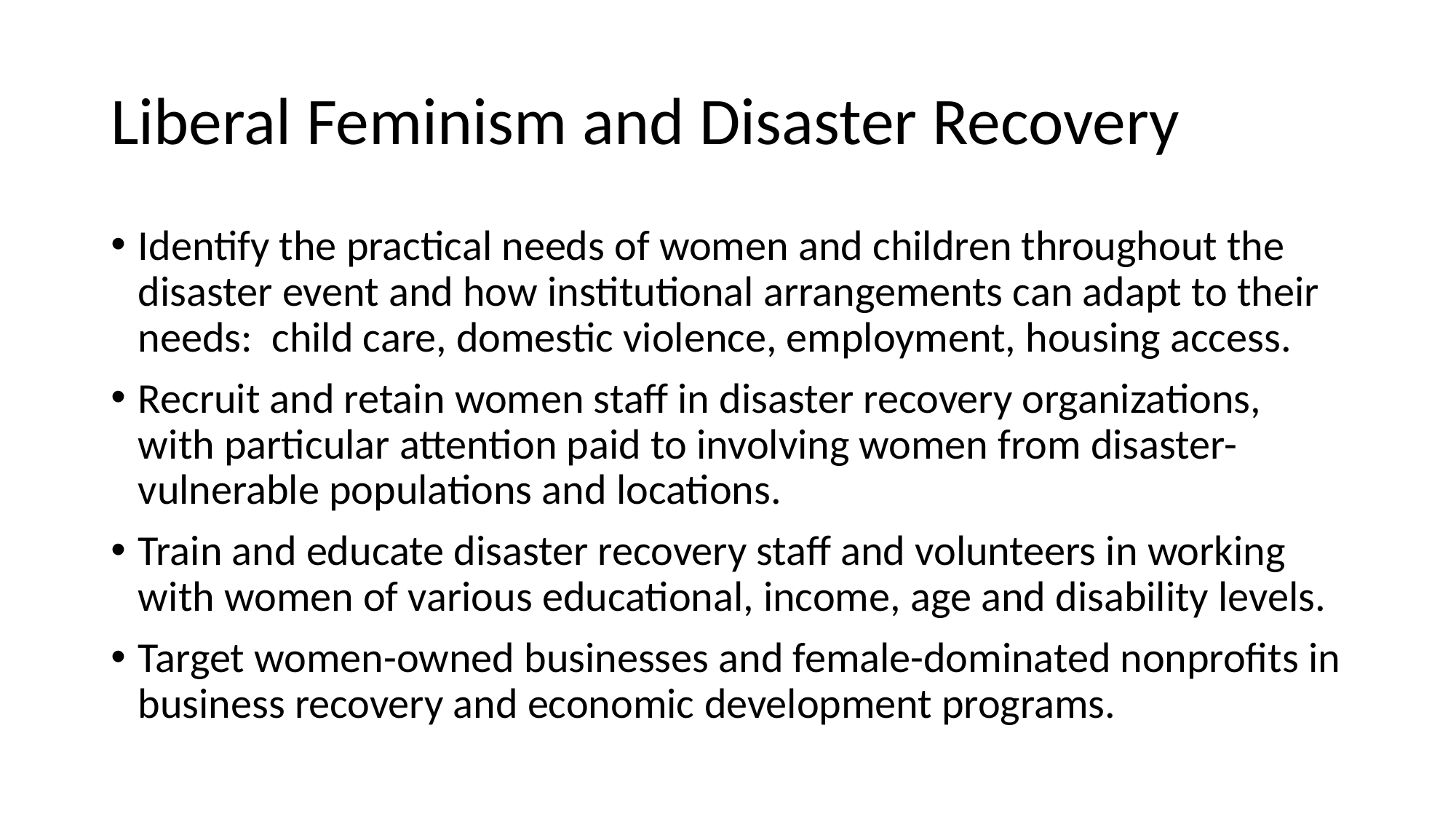

# Liberal Feminism and Disaster Recovery
Identify the practical needs of women and children throughout the disaster event and how institutional arrangements can adapt to their needs:  child care, domestic violence, employment, housing access.
Recruit and retain women staff in disaster recovery organizations, with particular attention paid to involving women from disaster-vulnerable populations and locations.
Train and educate disaster recovery staff and volunteers in working with women of various educational, income, age and disability levels.
Target women-owned businesses and female-dominated nonprofits in business recovery and economic development programs.